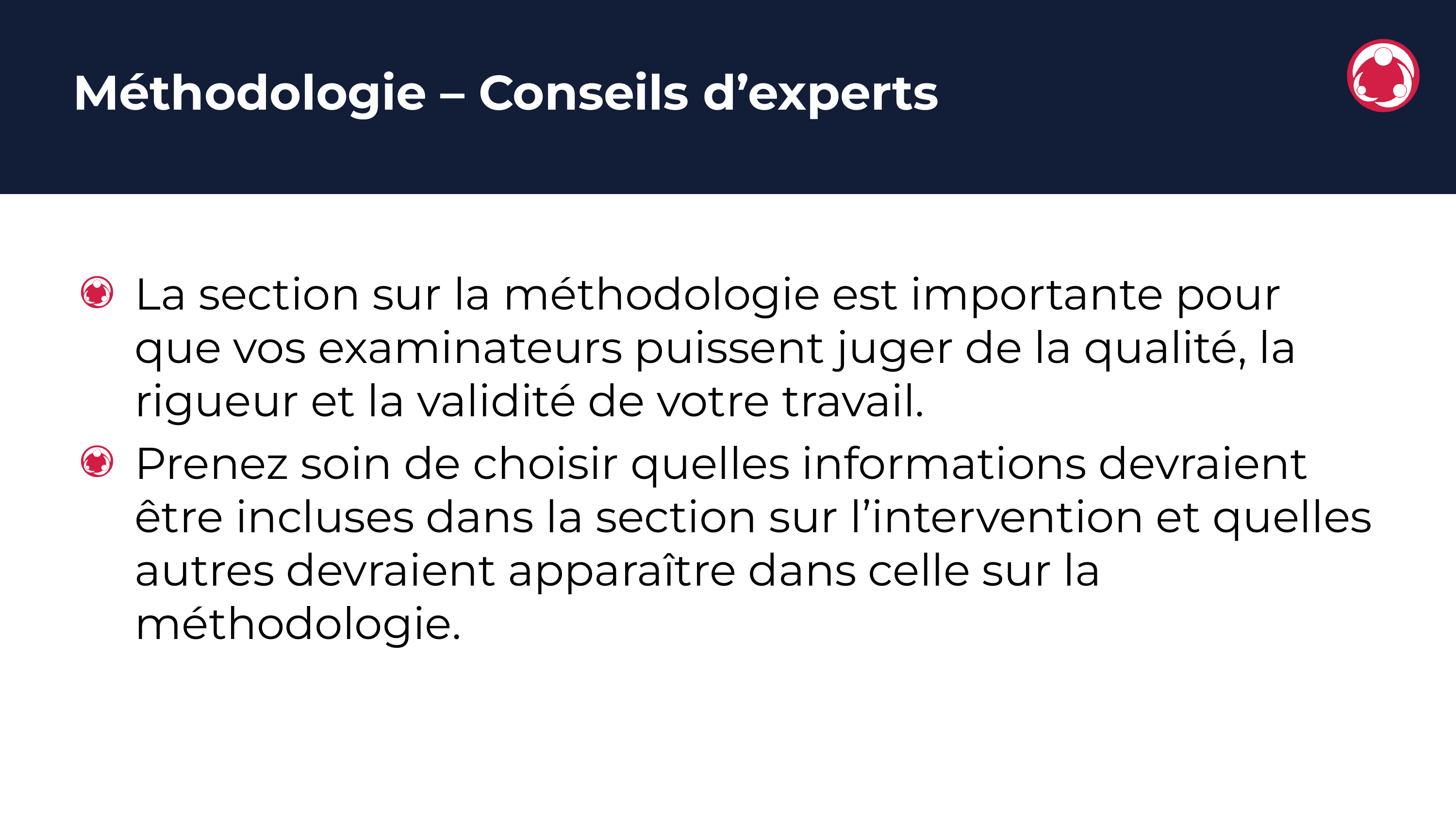

Méthodologie – Conseils d’experts
La section sur la méthodologie est importante pour que vos examinateurs puissent juger de la qualité, la rigueur et la validité de votre travail.
Prenez soin de choisir quelles informations devraient être incluses dans la section sur l’intervention et quelles autres devraient apparaître dans celle sur la méthodologie.